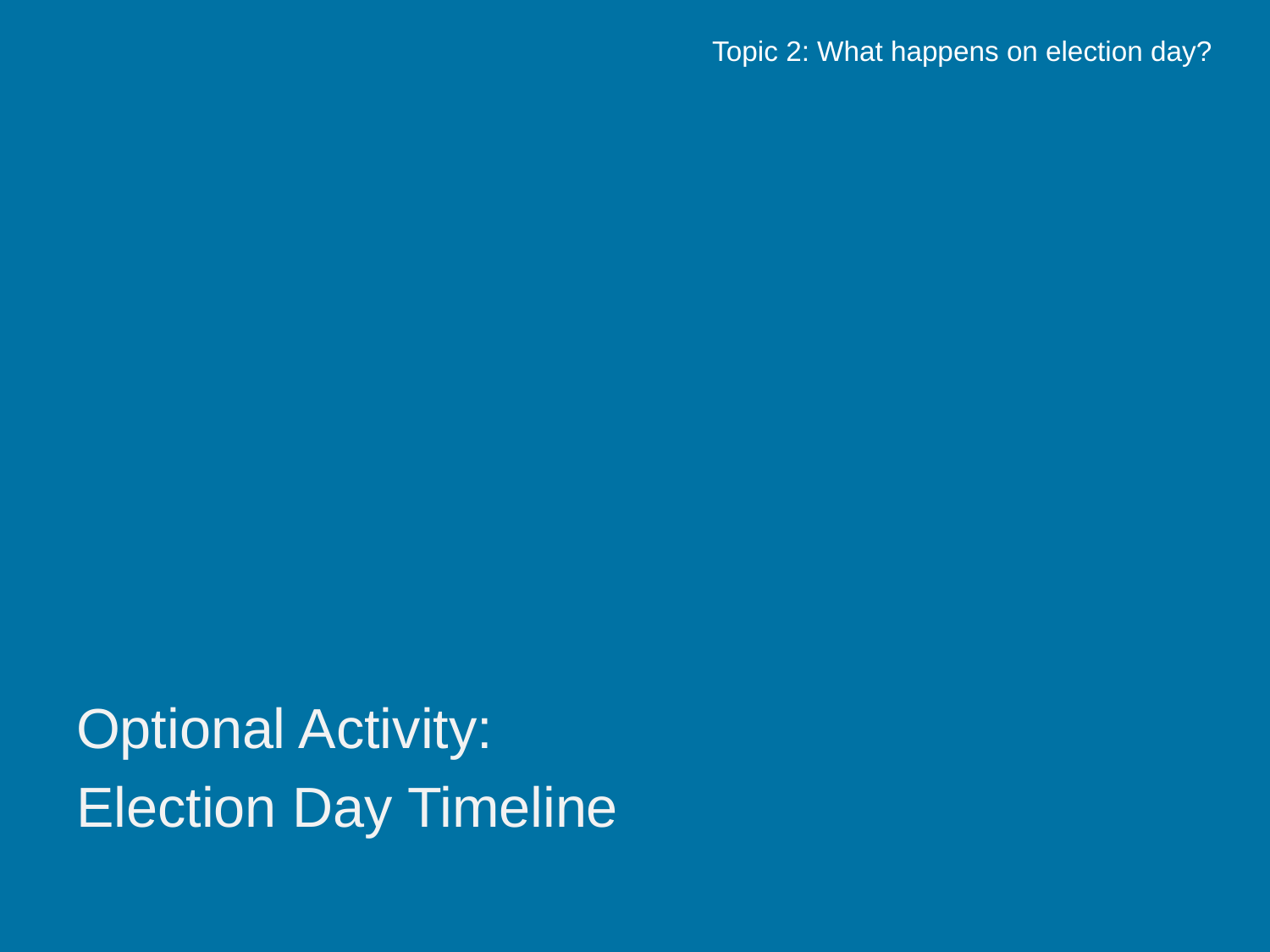

Topic 2: What happens on election day?
Optional Activity:
Election Day Timeline